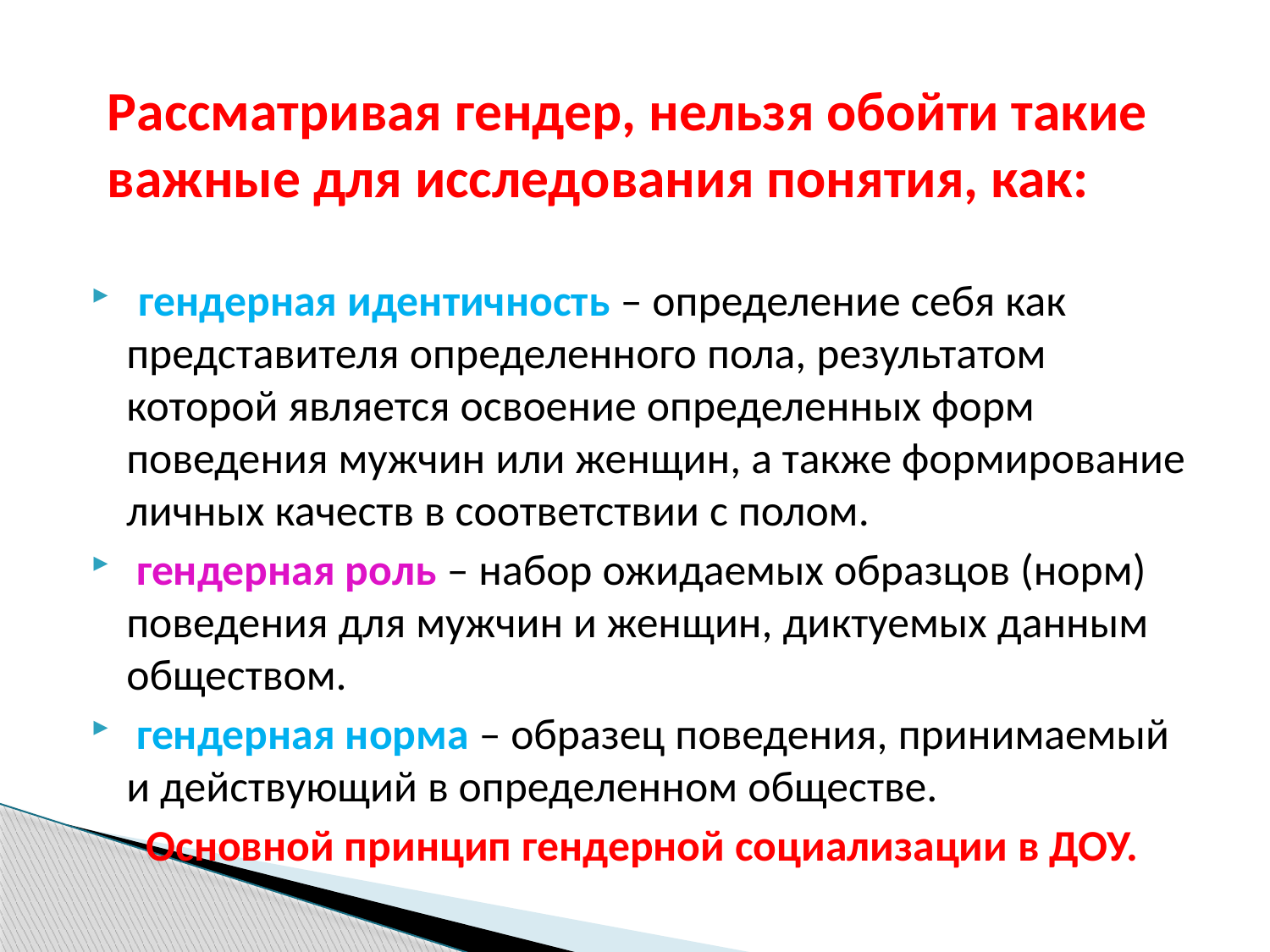

# Рассматривая гендер, нельзя обойти такие важные для исследования понятия, как:
 гендерная идентичность – определение себя как представителя определенного пола, результатом которой является освоение определенных форм поведения мужчин или женщин, а также формирование личных качеств в соответствии с полом.
 гендерная роль – набор ожидаемых образцов (норм) поведения для мужчин и женщин, диктуемых данным обществом.
 гендерная норма – образец поведения, принимаемый и действующий в определенном обществе.
Основной принцип гендерной социализации в ДОУ.